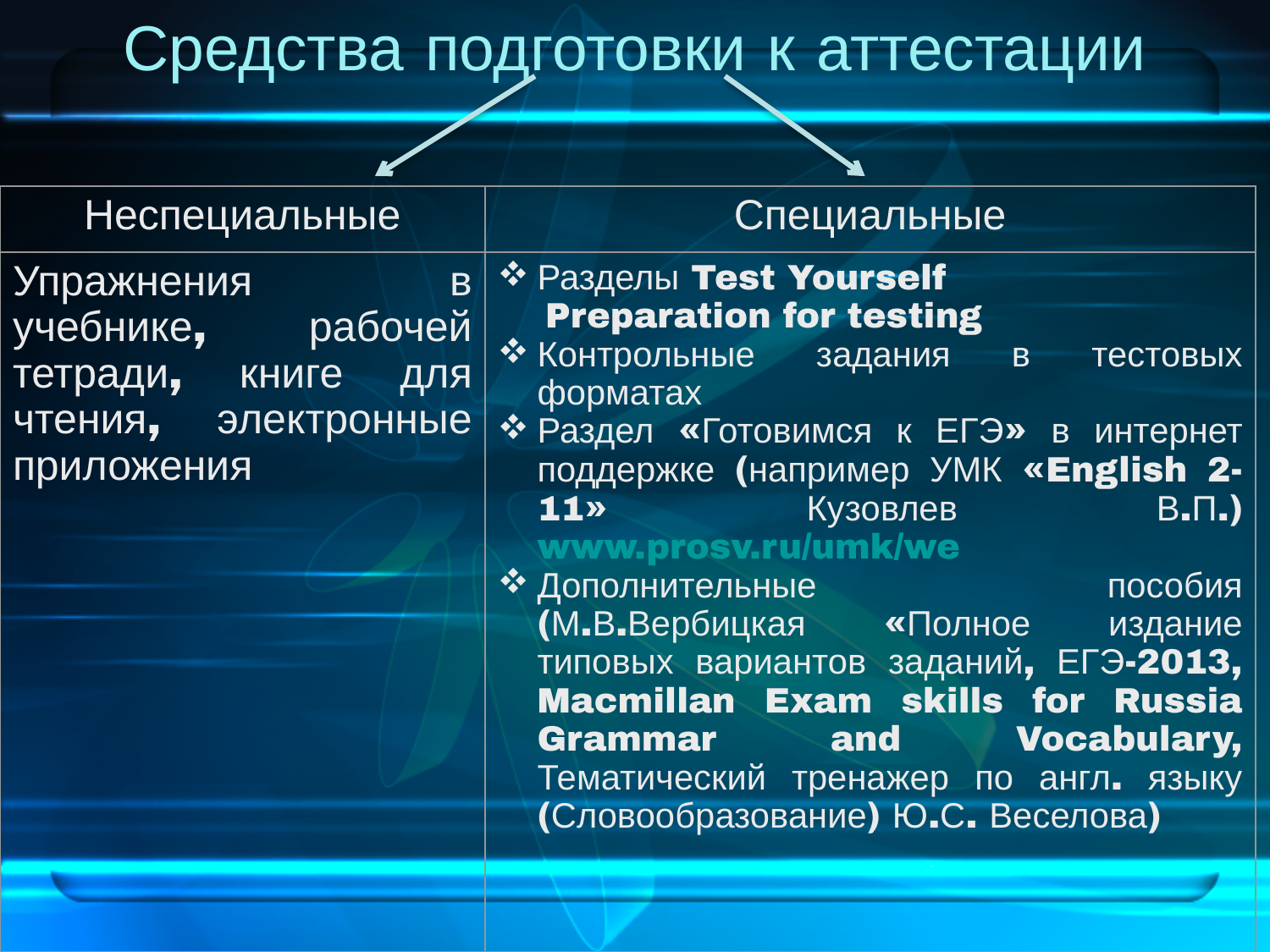

# Средства подготовки к аттестации
| Неспециальные | Специальные |
| --- | --- |
| Упражнения в учебнике, рабочей тетради, книге для чтения, электронные приложения | Разделы Test Yourself Preparation for testing Контрольные задания в тестовых форматах Раздел «Готовимся к ЕГЭ» в интернет поддержке (например УМК «English 2-11» Кузовлев В.П.) www.prosv.ru/umk/we Дополнительные пособия (М.В.Вербицкая «Полное издание типовых вариантов заданий, ЕГЭ-2013, Macmillan Exam skills for Russia Grammar and Vocabulary, Тематический тренажер по англ. языку (Словообразование) Ю.С. Веселова) |